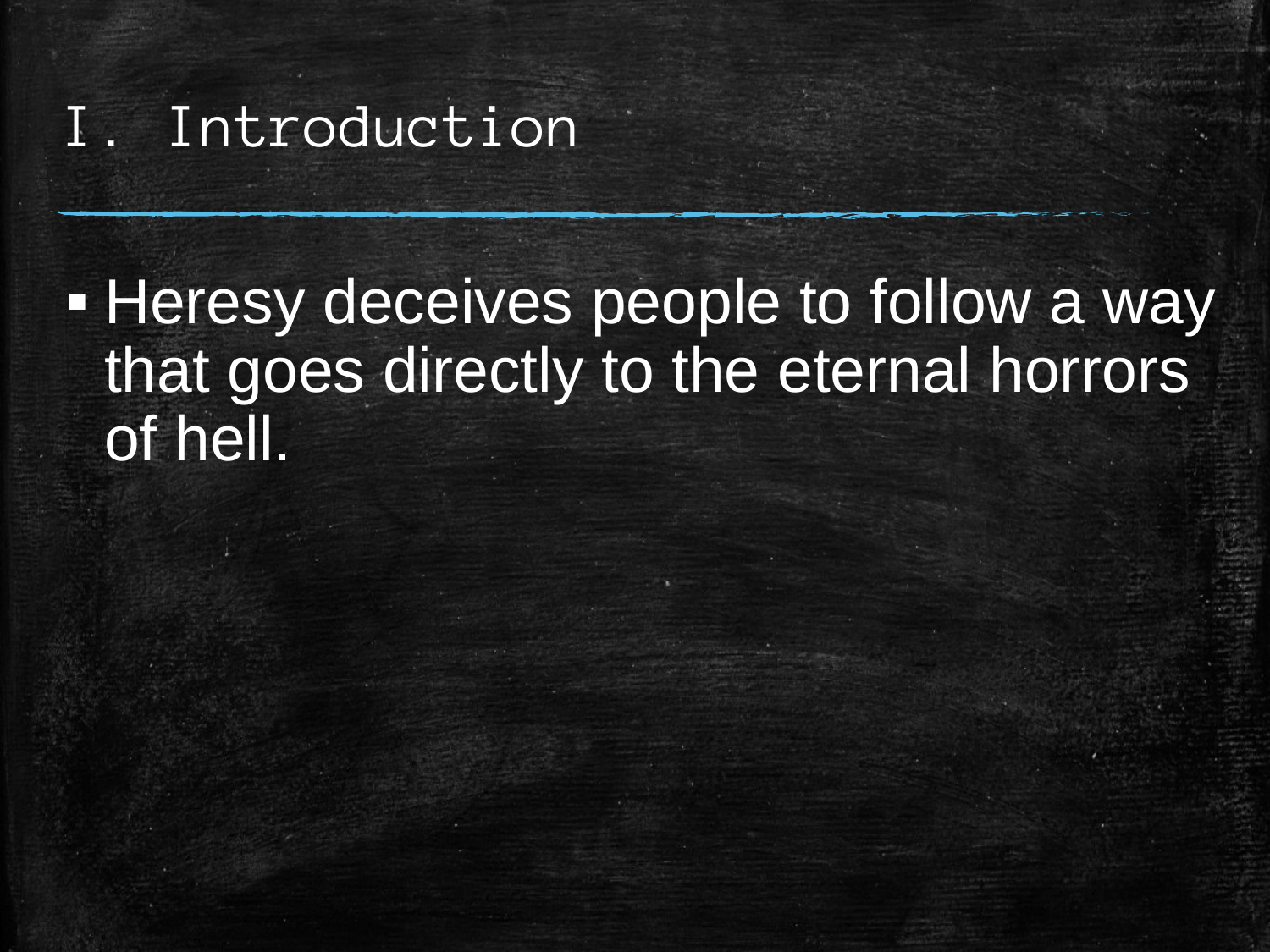

# I. Introduction
Heresy deceives people to follow a way that goes directly to the eternal horrors of hell.